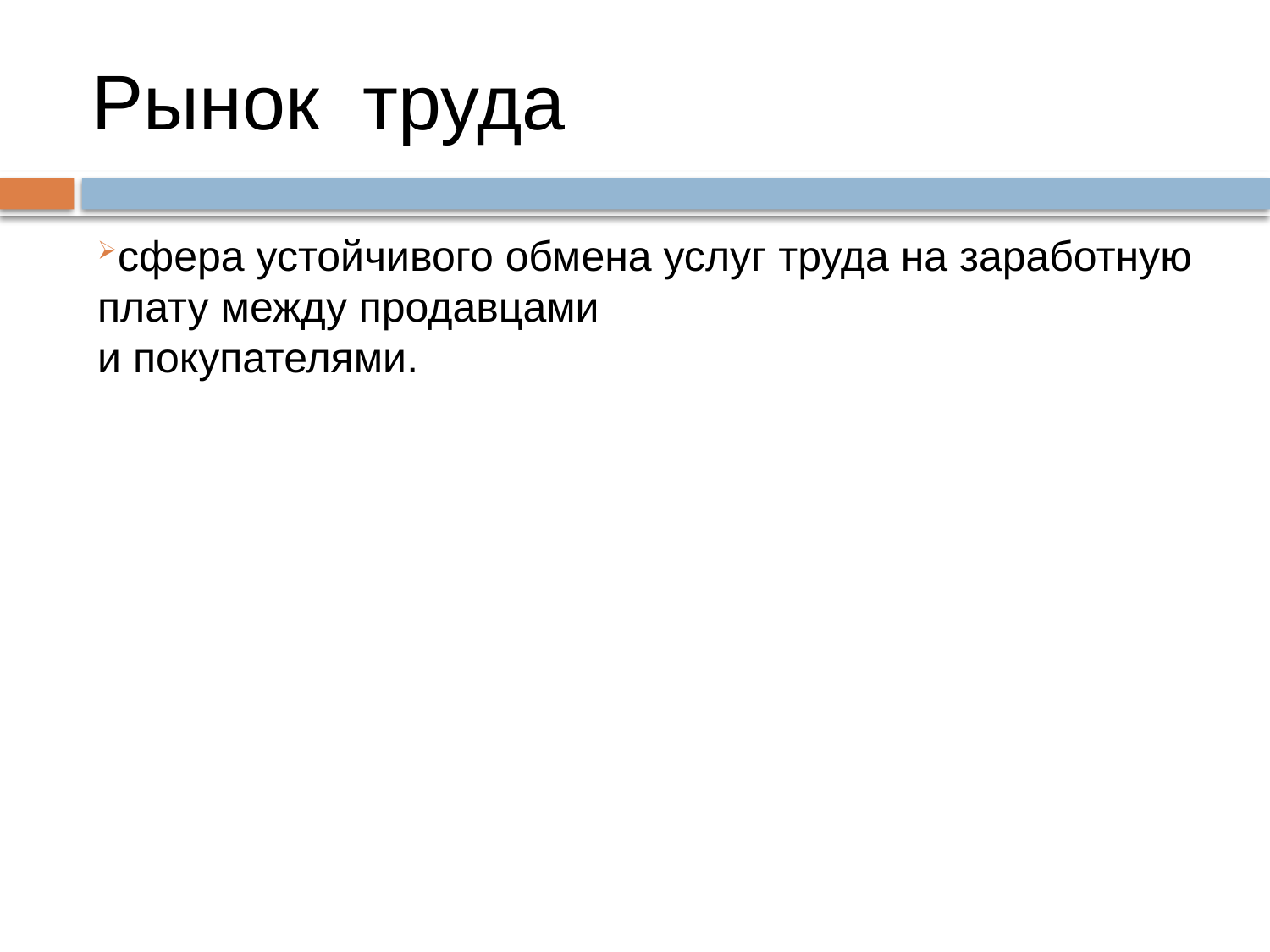

# Рынок  труда
сфера устойчивого обмена услуг труда на заработную плату между продавцами
и покупателями.